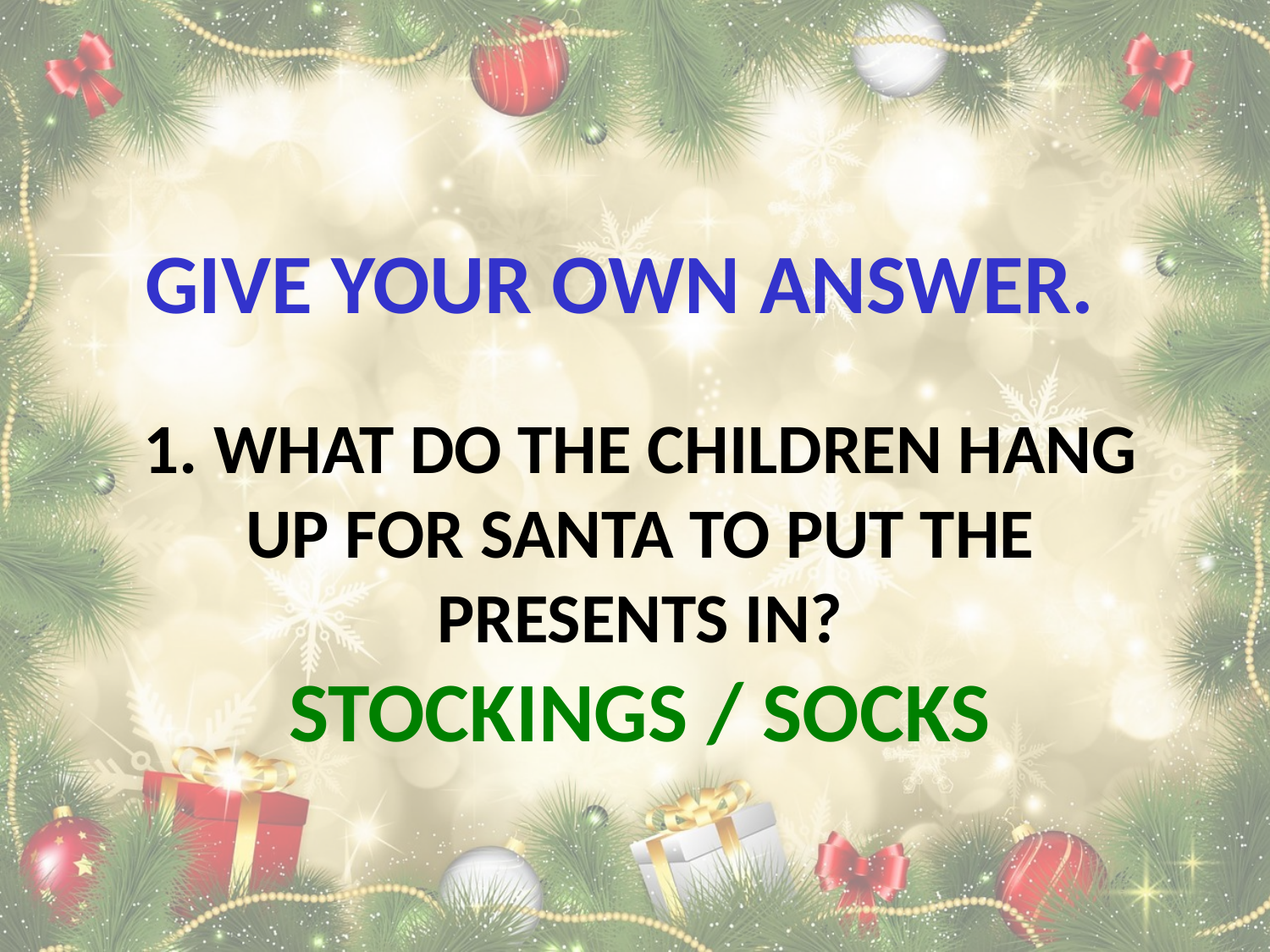

GIVE YOUR OWN ANSWER.
# 1. What do the children hang up for santa to put the presents in? stockings / socks